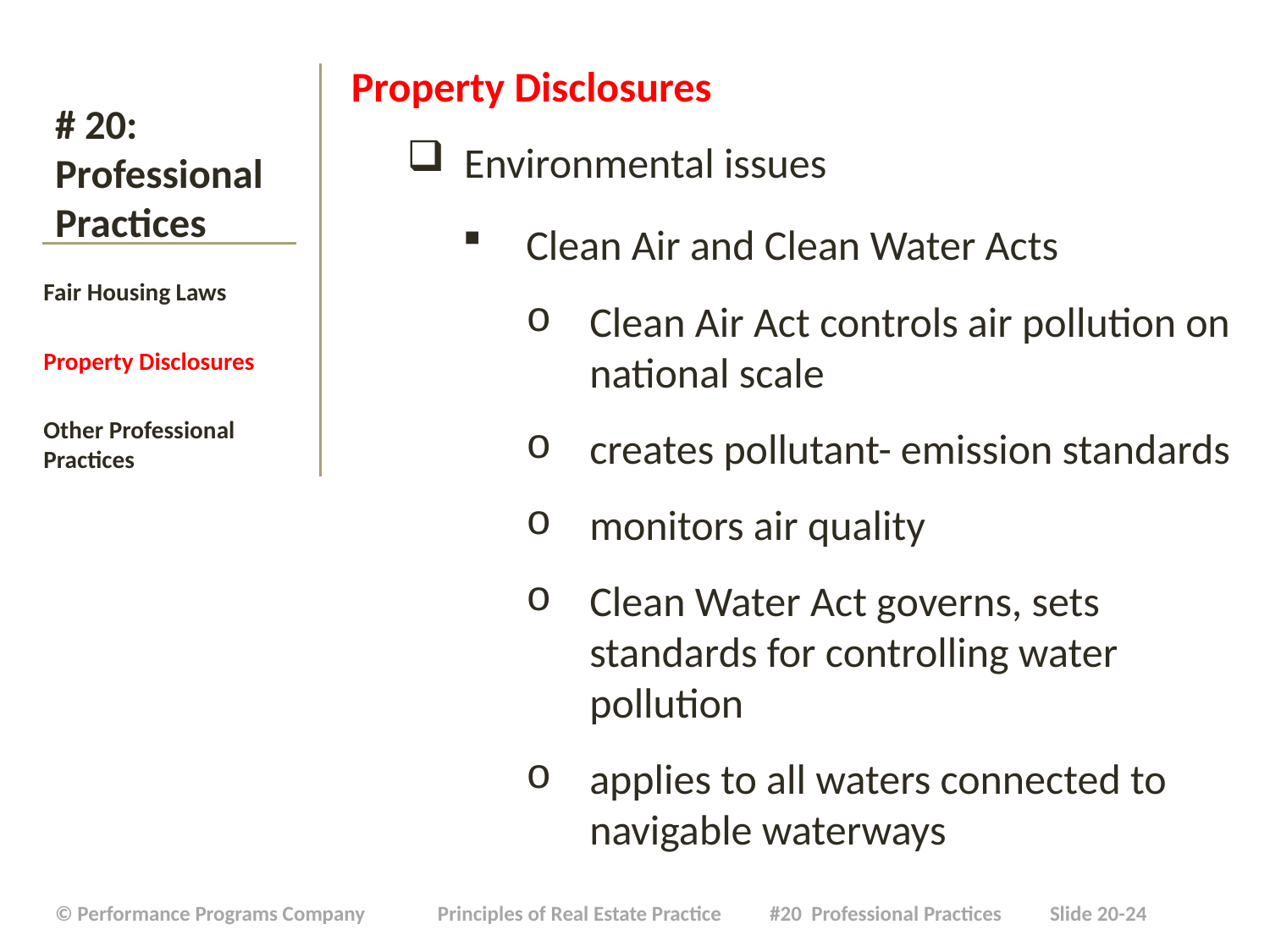

Property Disclosures

  Environmental issues
Clean Air and Clean Water Acts
Clean Air Act controls air pollution on national scale
creates pollutant- emission standards
monitors air quality
Clean Water Act governs, sets standards for controlling water pollution
applies to all waters connected to navigable waterways
# # 20: Professional Practices

Fair Housing Laws

Property Disclosures

Other Professional Practices

| © Performance Programs Company Principles of Real Estate Practice #20 Professional Practices Slide 20-24 |
| --- |